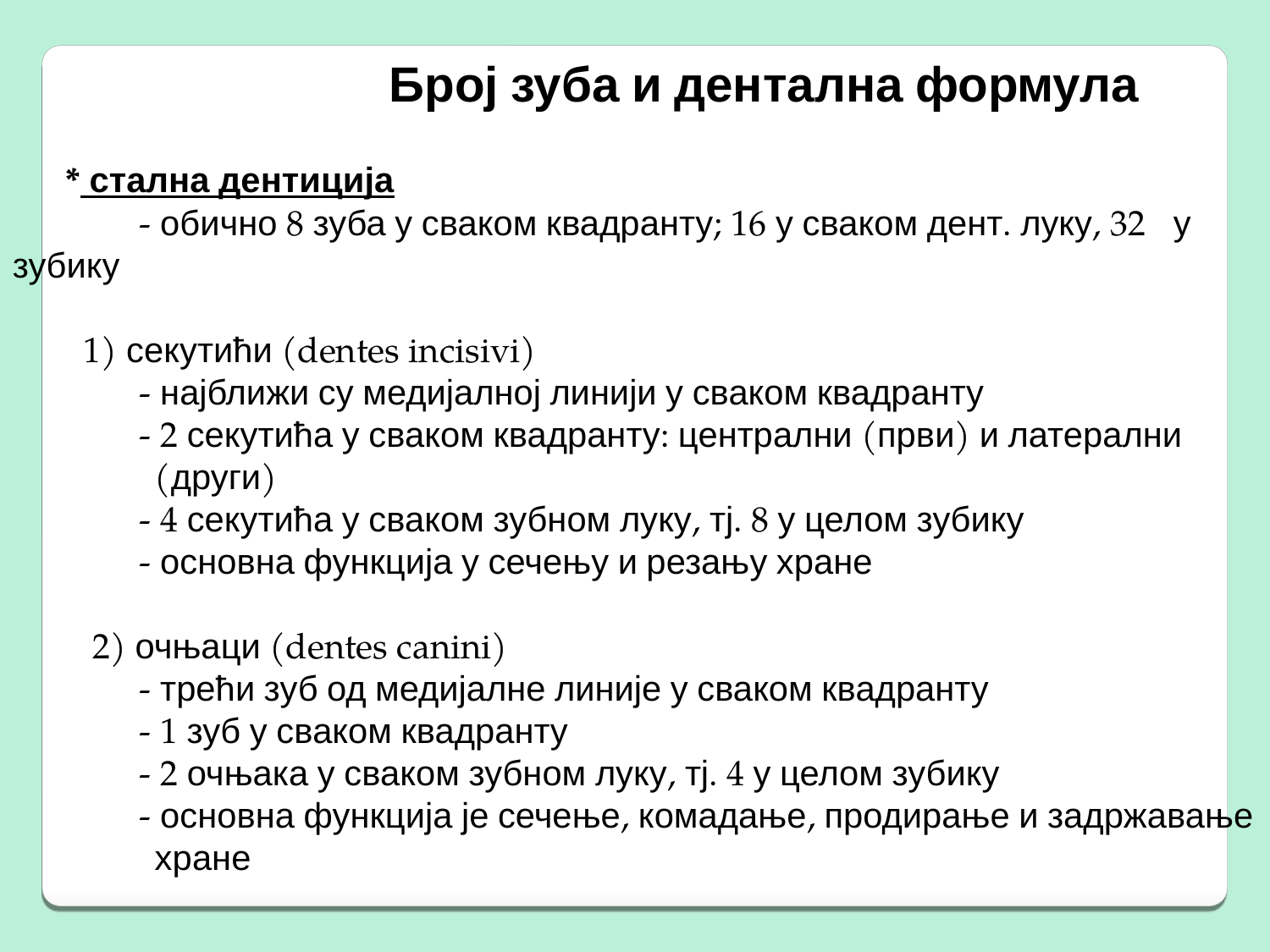

Број зуба и дентална формула

      * стална дентиција
	- обично 8 зуба у сваком квадранту; 16 у сваком дент. луку, 32	  у зубику

        1) секутићи (dentes incisivi)
	- најближи су медијалној линији у сваком квадранту
	- 2 секутића у сваком квадранту: централни (први) и латерални
                (други)
	- 4 секутића у сваком зубном луку, тј. 8 у целом зубику
	- основна функција у сечењу и резању хране
         2) очњаци (dentes canini)
	- трећи зуб од медијалне линије у сваком квадранту
	- 1 зуб у сваком квадранту
	- 2 очњака у сваком зубном луку, тј. 4 у целом зубику
	- основна функција је сечење, комадање, продирање и задржавање
                хране